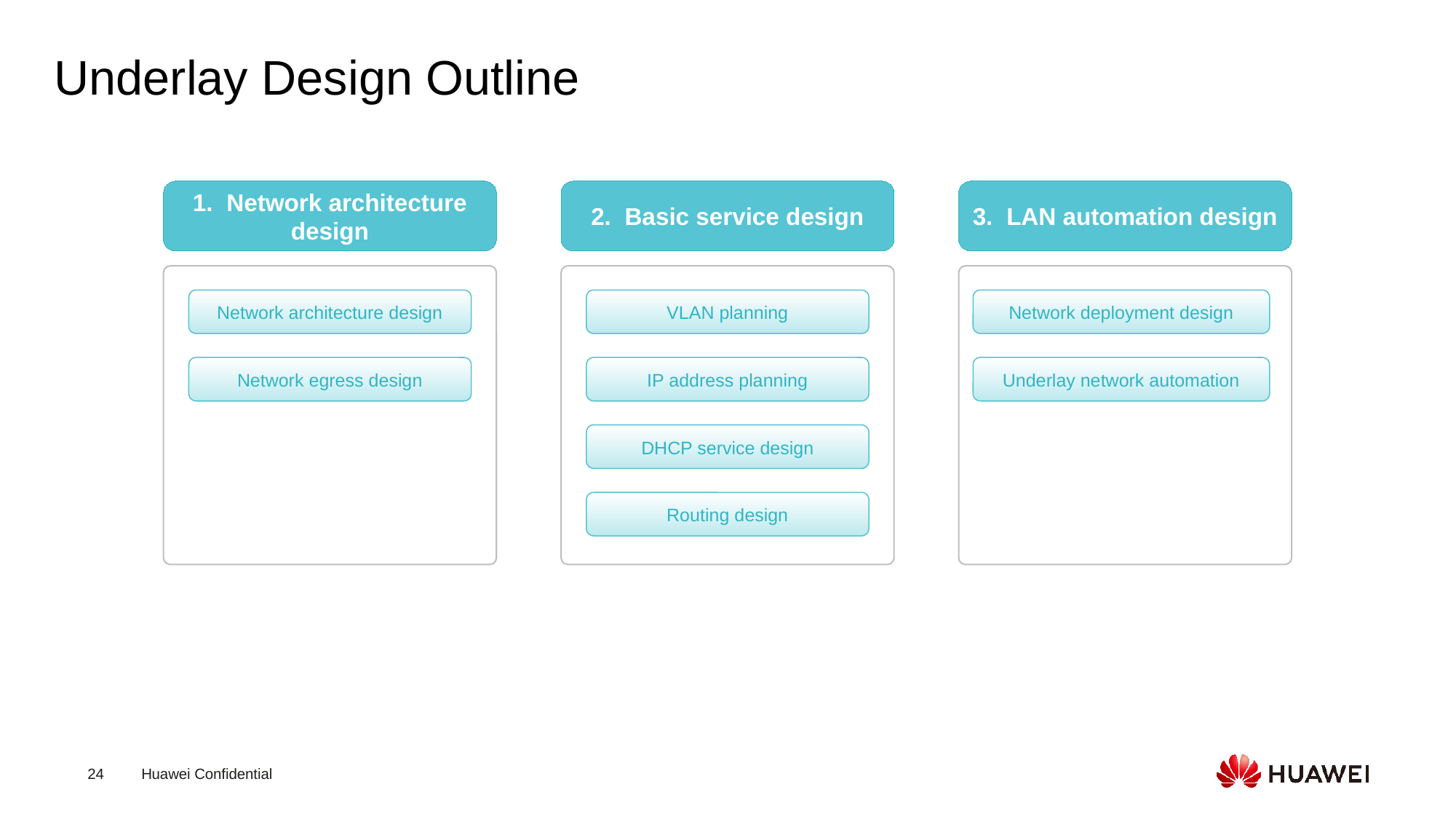

# Underlay Design Outline
1.  Network architecture design
2.  Basic service design
3.  LAN automation design

Network architecture design
VLAN planning
Network deployment design
Network egress design
IP address planning
Underlay network automation
DHCP service design
Routing design